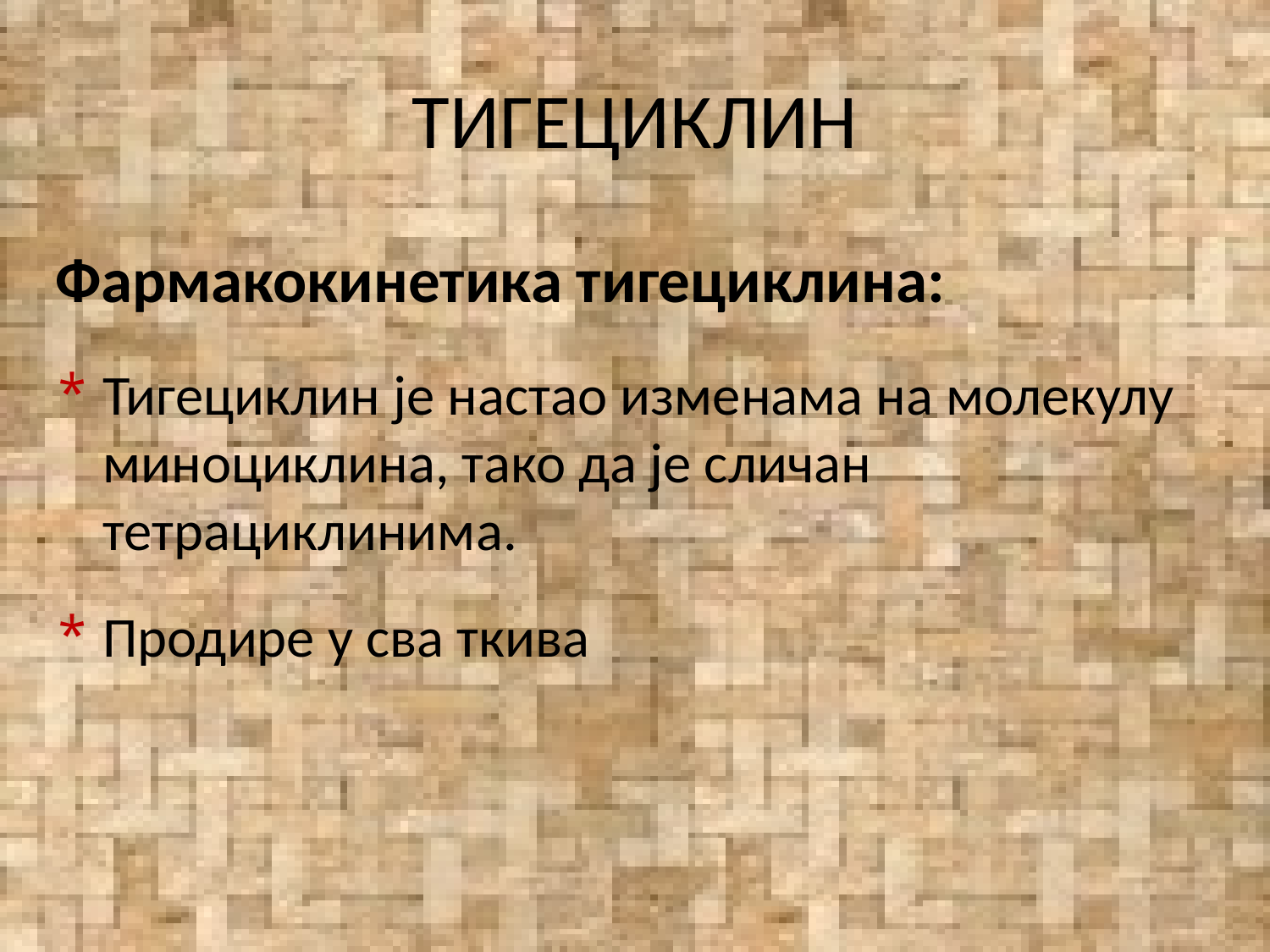

# ТИГЕЦИКЛИН
Фармакокинетика тигециклина:

Тигециклин је настао изменама на молекулу миноциклина, тако да је сличан тетрациклинима.

Продире у сва ткива